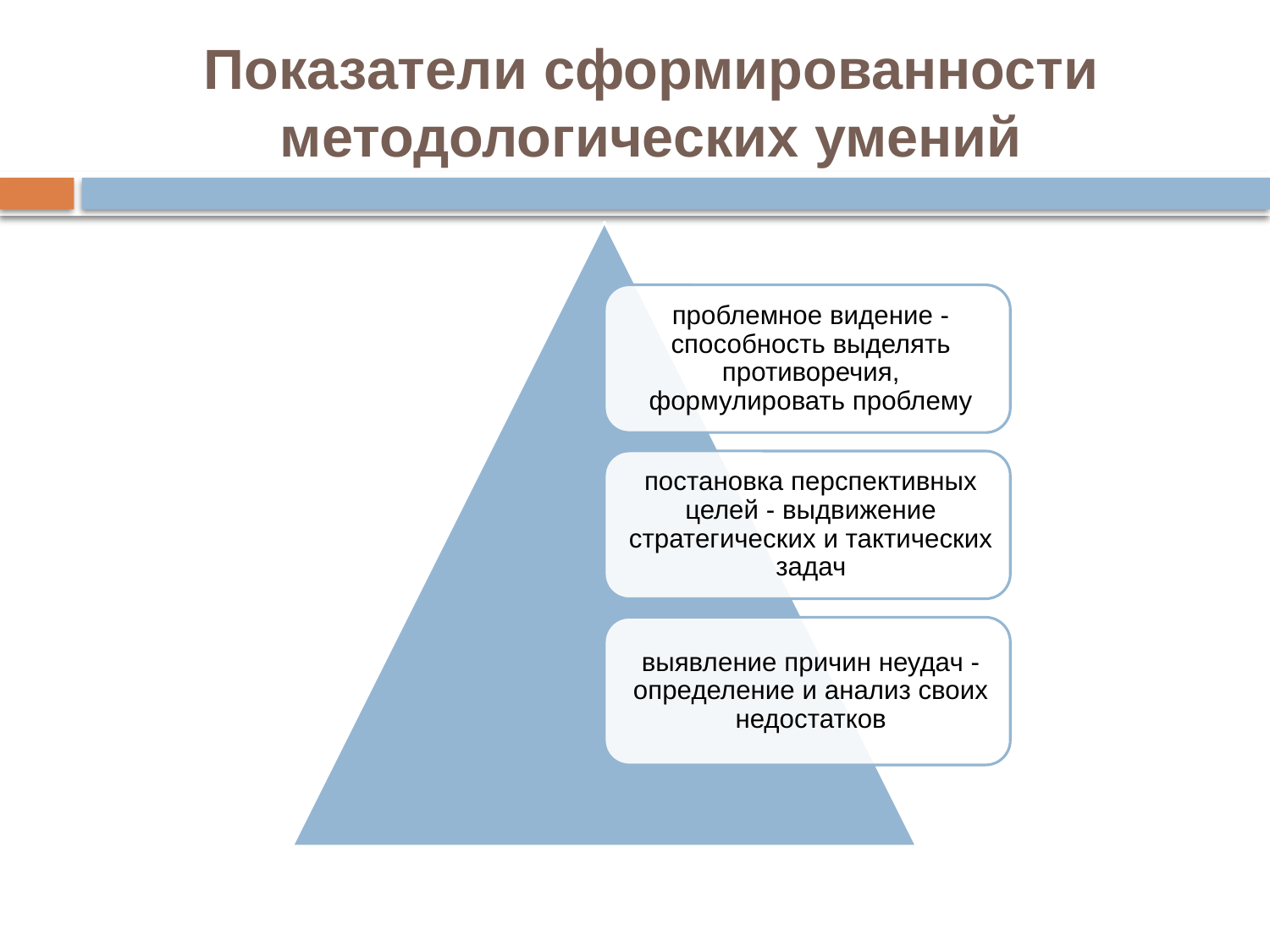

# Показатели сформированности методологических умений
проблемное видение - способность выделять противоречия, формулировать проблему
постановка перспективных целей - выдвижение стратегических и тактических задач
выявление причин неудач - определение и анализ своих недостатков